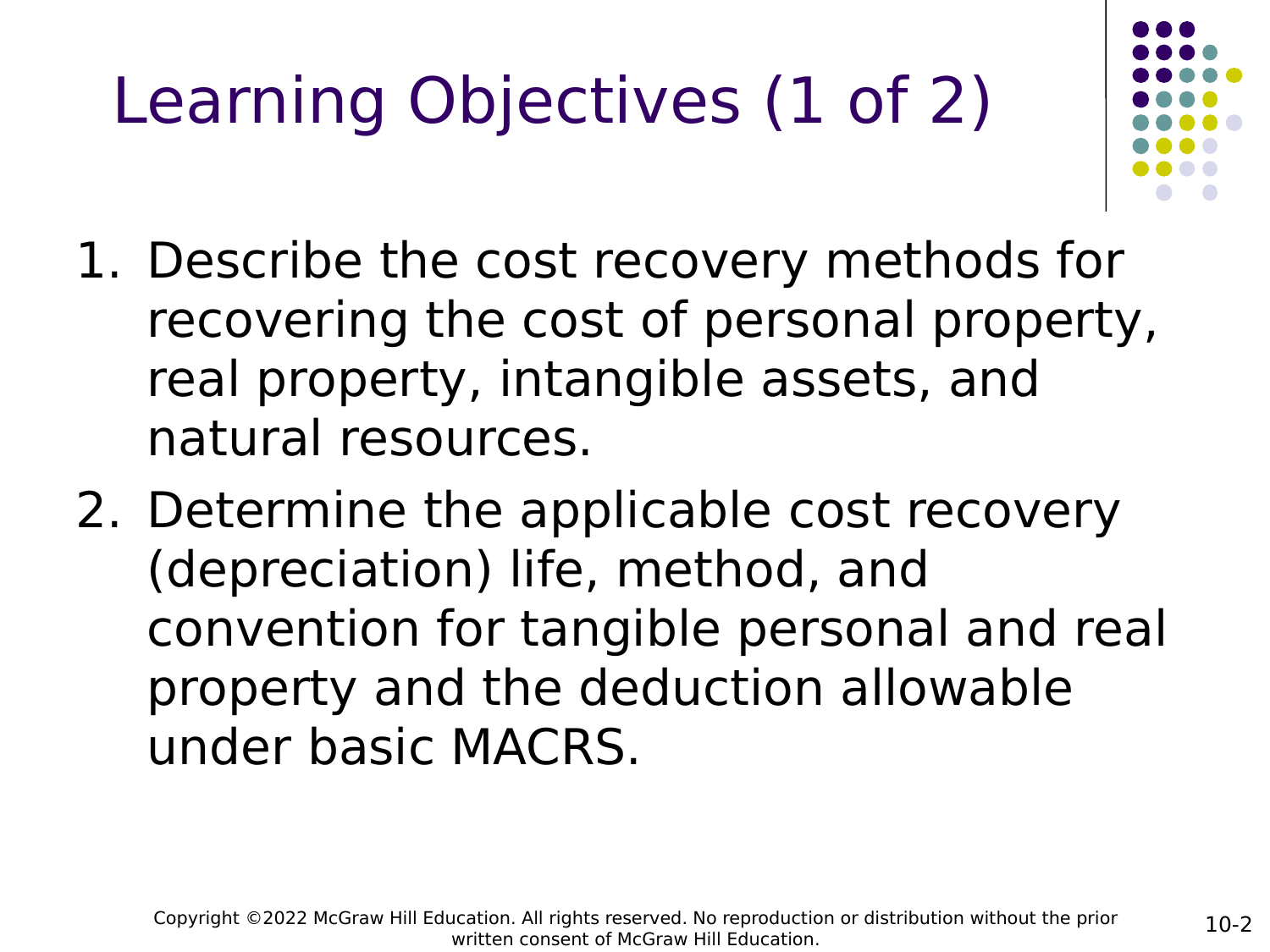

# Learning Objectives (1 of 2)
Describe the cost recovery methods for recovering the cost of personal property, real property, intangible assets, and natural resources.
Determine the applicable cost recovery (depreciation) life, method, and convention for tangible personal and real property and the deduction allowable under basic MACRS.
10-2